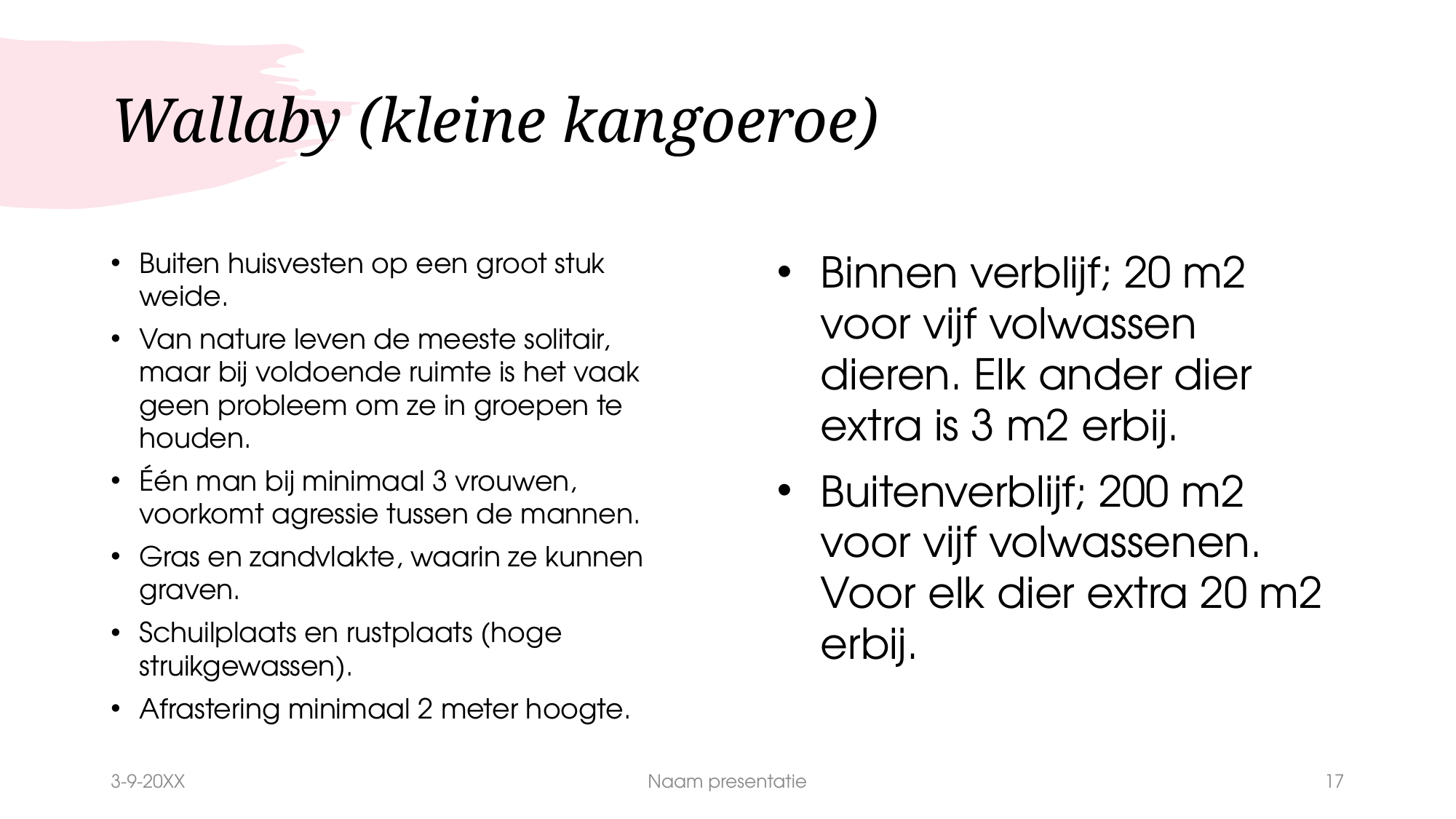

# Wallaby (kleine kangoeroe)
Buiten huisvesten op een groot stuk weide.
Van nature leven de meeste solitair, maar bij voldoende ruimte is het vaak geen probleem om ze in groepen te houden.
Één man bij minimaal 3 vrouwen, voorkomt agressie tussen de mannen.
Gras en zandvlakte, waarin ze kunnen graven.
Schuilplaats en rustplaats (hoge struikgewassen).
Afrastering minimaal 2 meter hoogte.
Binnen verblijf; 20 m2 voor vijf volwassen dieren. Elk ander dier extra is 3 m2 erbij.
Buitenverblijf; 200 m2 voor vijf volwassenen. Voor elk dier extra 20 m2 erbij.
3-9-20XX
Naam presentatie
17